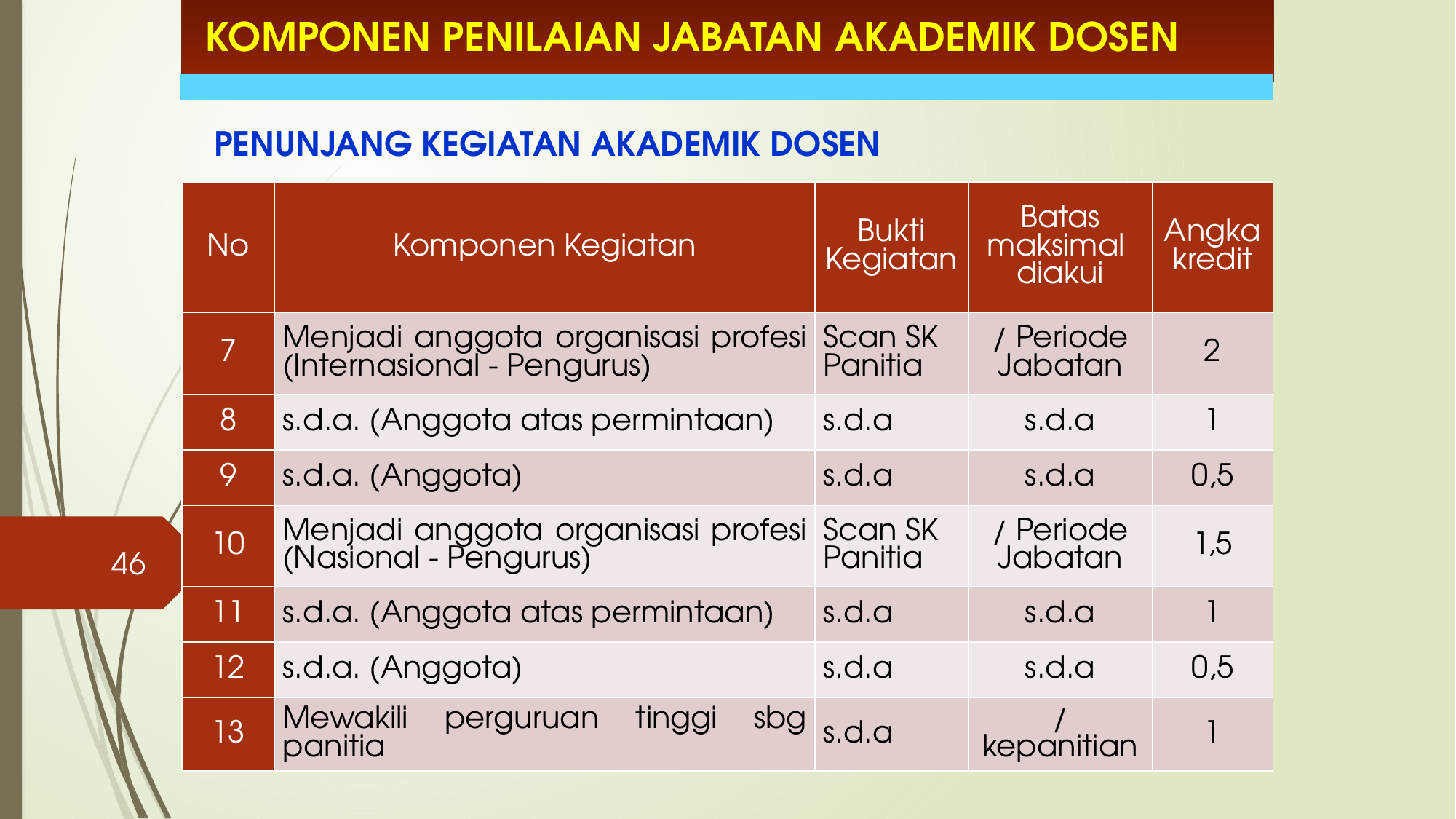

KOMPONEN PENILAIAN JABATAN AKADEMIK DOSEN

PENUNJANG KEGIATAN AKADEMIK DOSEN
| No | Komponen Kegiatan | Bukti Kegiatan | Batas maksimal diakui | Angka kredit |
| --- | --- | --- | --- | --- |
| 7 | Menjadi anggota organisasi profesi (Internasional - Pengurus) | Scan SK Panitia | / Periode Jabatan | 2 |
| 8 | s.d.a. (Anggota atas permintaan) | s.d.a | s.d.a | 1 |
| 9 | s.d.a. (Anggota) | s.d.a | s.d.a | 0,5 |
| 10 | Menjadi anggota organisasi profesi (Nasional - Pengurus) | Scan SK Panitia | / Periode Jabatan | 1,5 |
| 11 | s.d.a. (Anggota atas permintaan) | s.d.a | s.d.a | 1 |
| 12 | s.d.a. (Anggota) | s.d.a | s.d.a | 0,5 |
| 13 | Mewakili perguruan tinggi sbg panitia | s.d.a | / kepanitian | 1 |
46